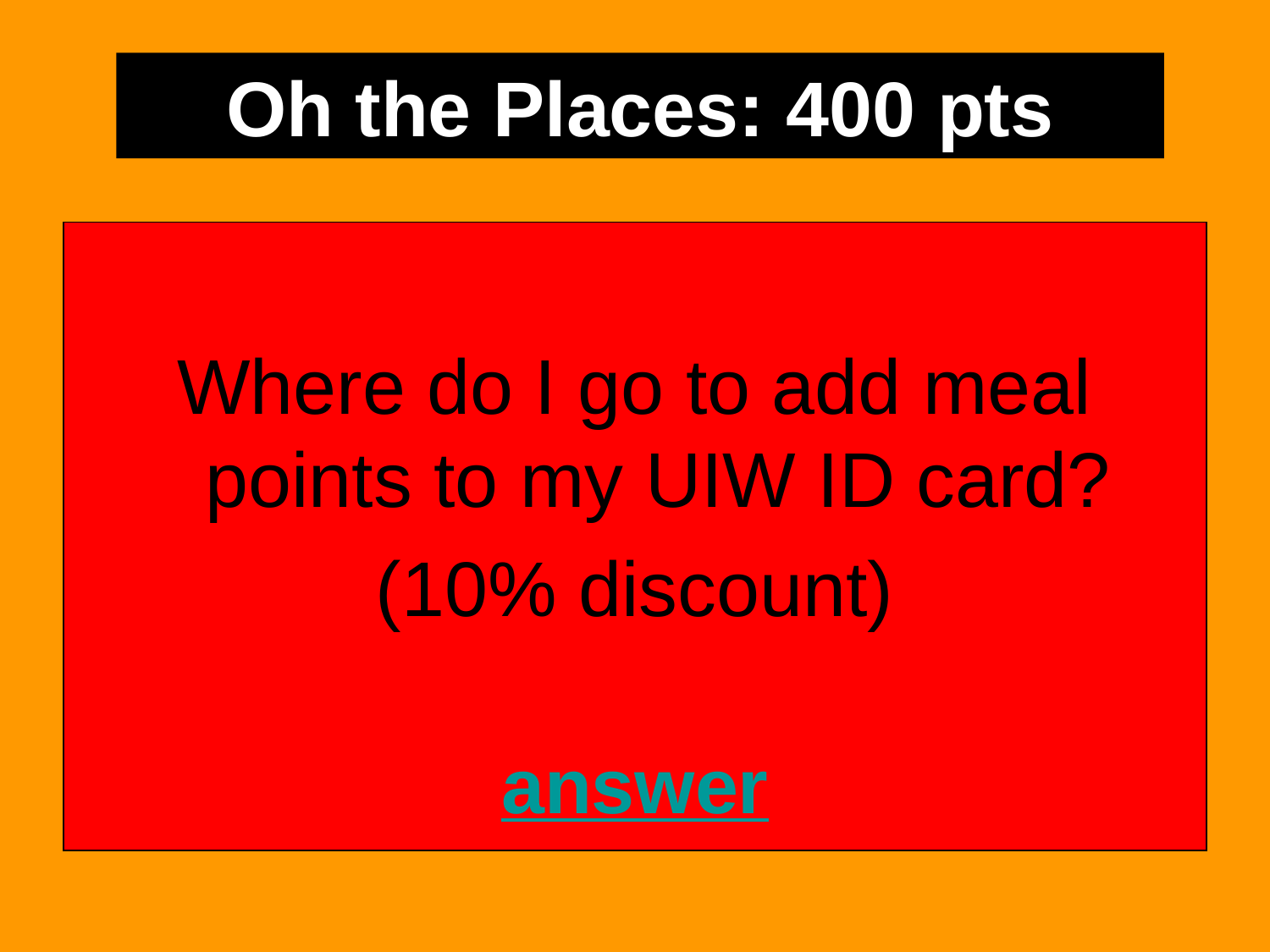

Oh the Places: 400 pts

Where do I go to add meal points to my UIW ID card?
(10% discount)
answer